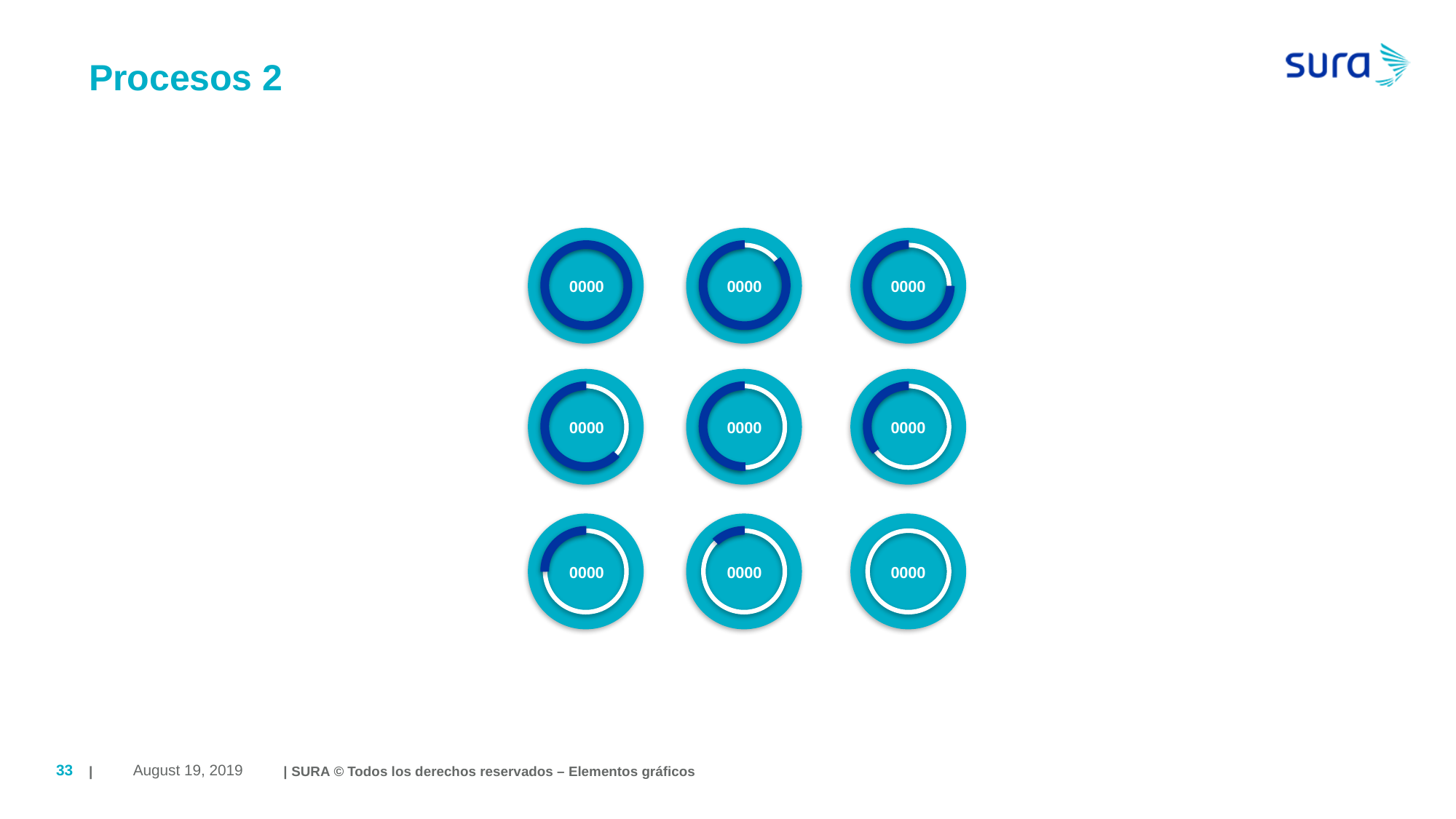

# Procesos 2

0000
0000
0000

0000
0000
0000

0000
0000
0000
|                                                  | SURA © Todos los derechos reservados – Elementos gráficos
33
August 19, 2019